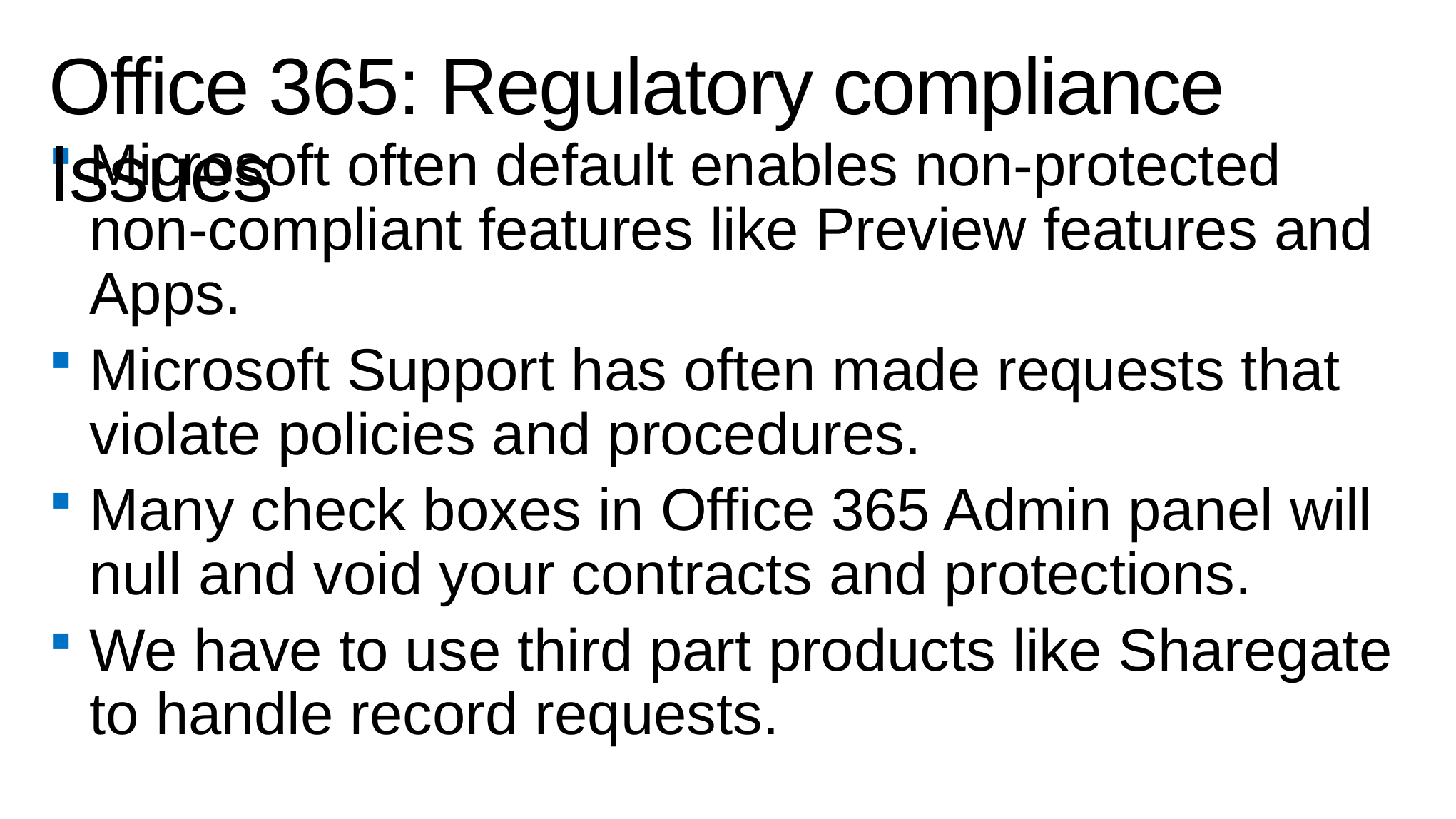

# Office 365: Regulatory compliance Issues
Microsoft often default enables non-protected non-compliant features like Preview features and Apps.
Microsoft Support has often made requests that violate policies and procedures.
Many check boxes in Office 365 Admin panel will null and void your contracts and protections.
We have to use third part products like Sharegate to handle record requests.